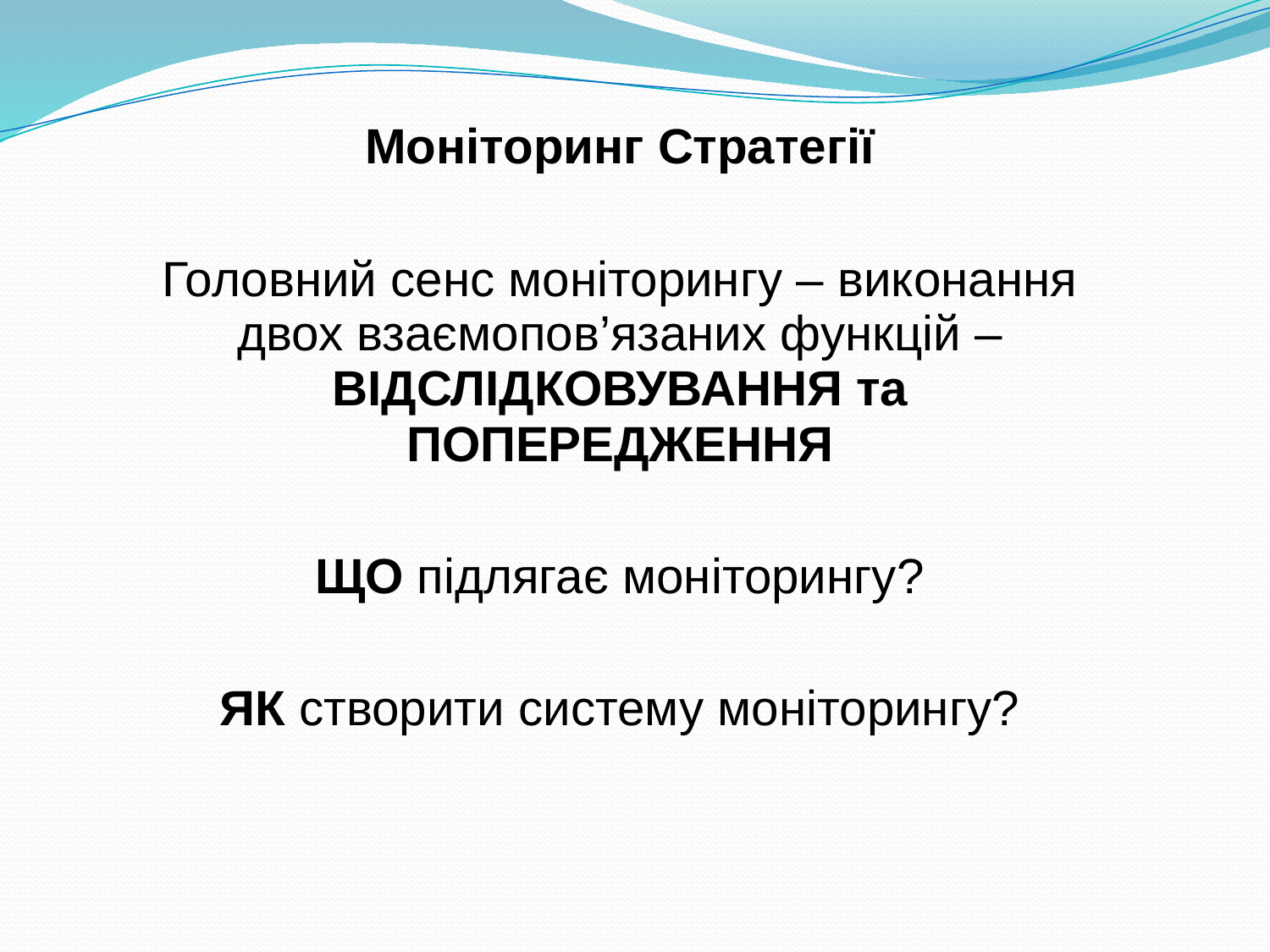

Моніторинг Стратегії
Головний сенс моніторингу – виконання
двох взаємопов’язаних функцій –
ВІДСЛІДКОВУВАННЯ та
ПОПЕРЕДЖЕННЯ
ЩО підлягає моніторингу?
ЯК створити систему моніторингу?